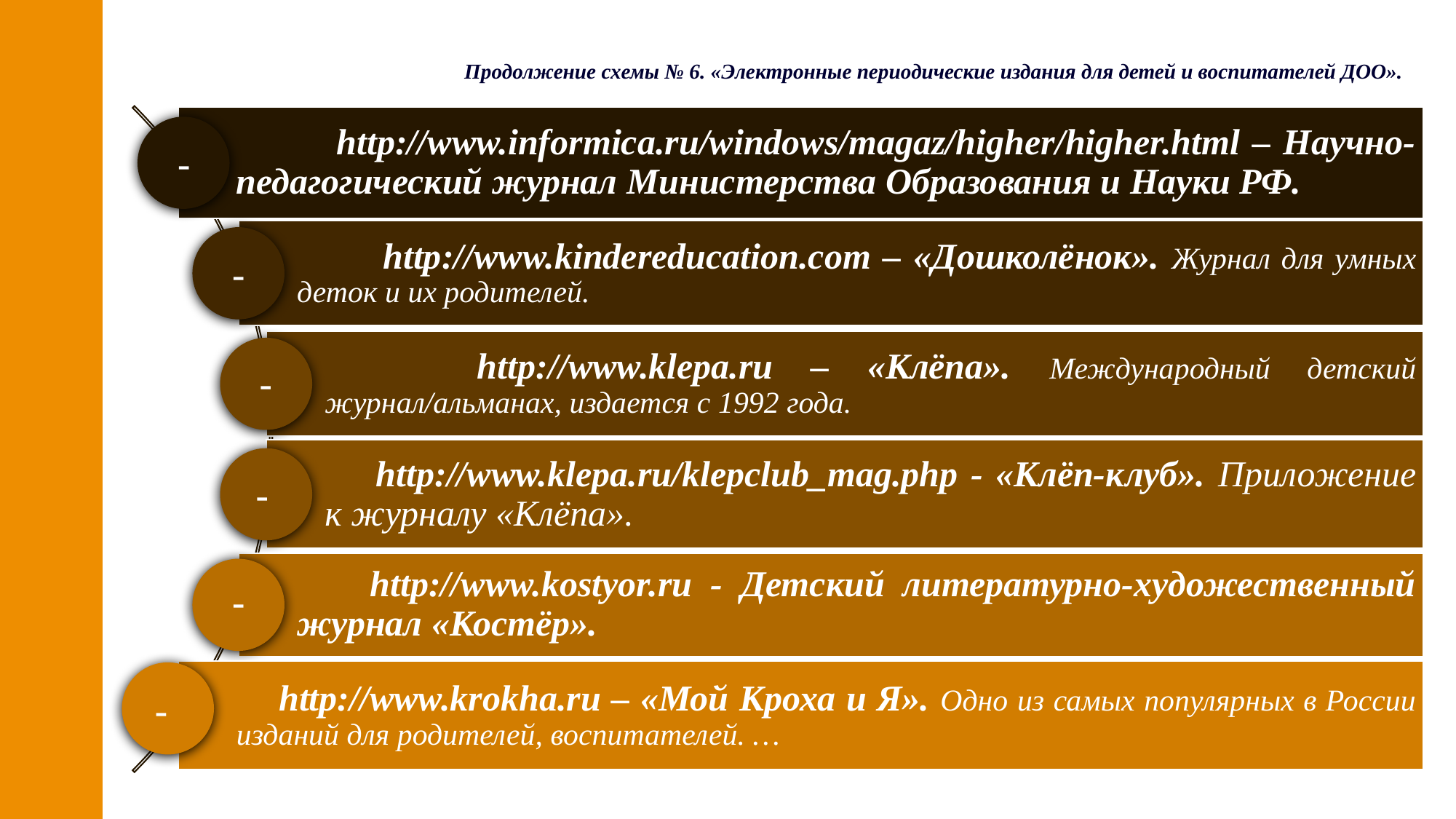

Продолжение схемы № 6. «Электронные периодические издания для детей и воспитателей ДОО».
        http://www.informica.ru/windows/magaz/higher/higher.html – Научно-педагогический журнал Министерства Образования и Науки РФ.
       http://www.kindereducation.com – «Дошколёнок». Журнал для умных деток и их родителей.
    http://www.klepa.ru – «Клёпа». Международный детский журнал/альманах, издается с 1992 года.
    http://www.klepa.ru/klepclub_mag.php - «Клёп-клуб». Приложение к журналу «Клёпа».
    http://www.kostyor.ru - Детский литературно-художественный журнал «Костёр».
    http://www.krokha.ru – «Мой Кроха и Я». Одно из самых популярных в России изданий для родителей, воспитателей. …
-
-
-
-
-
-